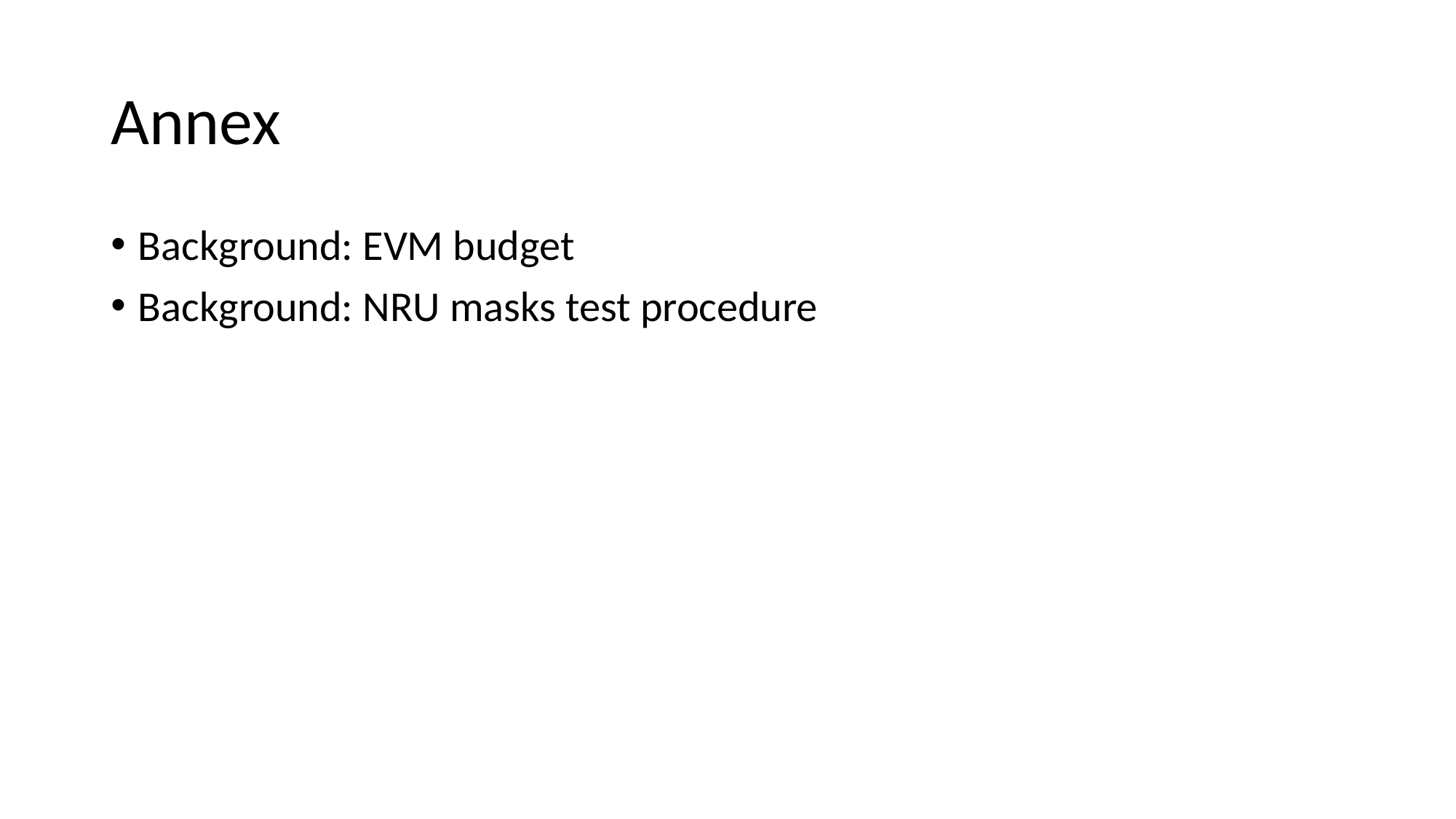

# Annex
Background: EVM budget
Background: NRU masks test procedure